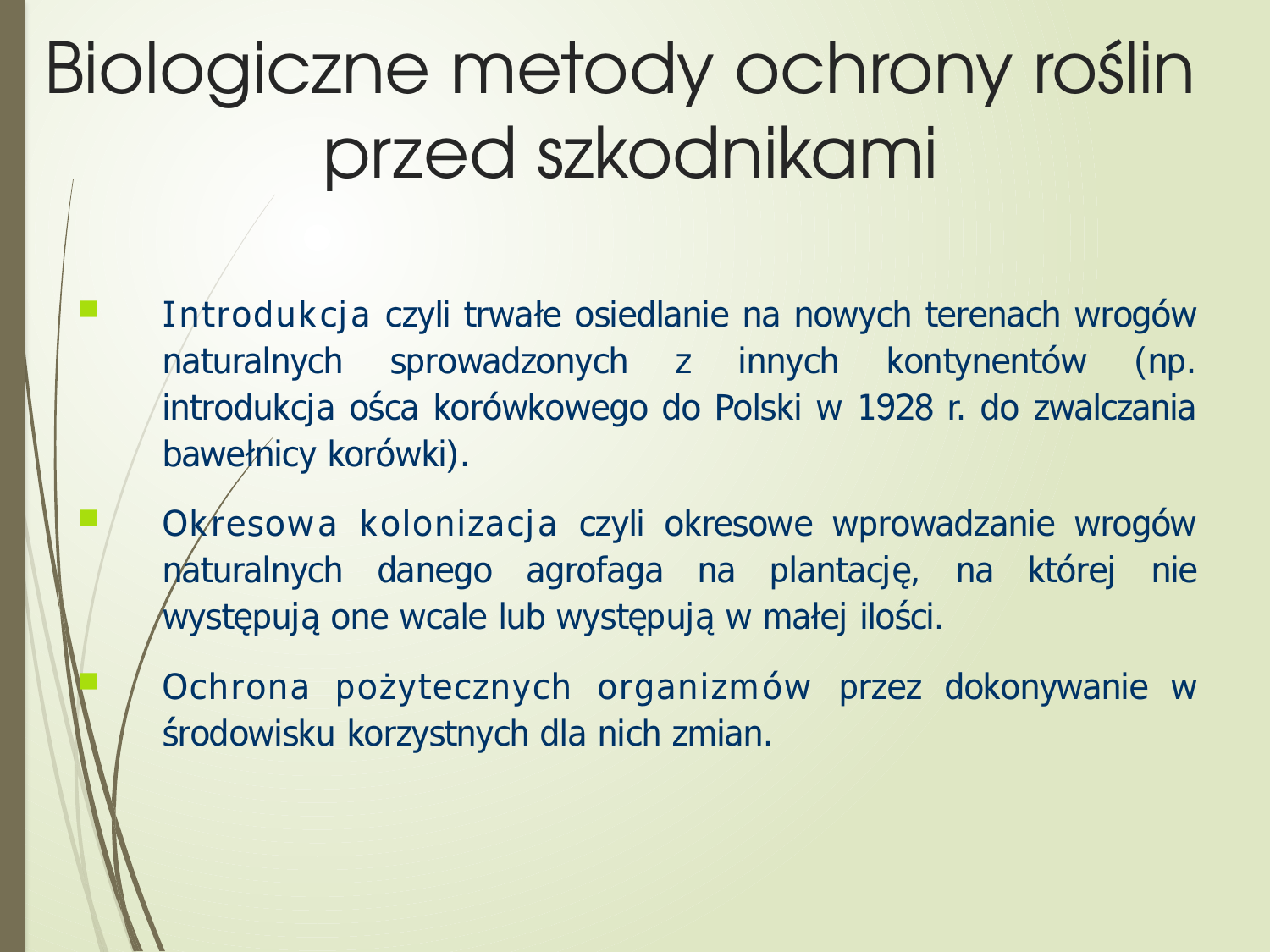

Biologiczne metody ochrony roślin przed szkodnikami
Introdukcja czyli trwałe osiedlanie na nowych terenach wrogów naturalnych   sprowadzonych   z   innych   kontynentów   (np. introdukcja ośca korówkowego do Polski w 1928 r. do zwalczania bawełnicy korówki).
Okresowa kolonizacja czyli okresowe wprowadzanie wrogów naturalnych  danego  agrofaga  na  plantację,  na  której  nie występują one wcale lub występują w małej ilości.
Ochrona  pożytecznych  organizmów  przez  dokonywanie  w środowisku korzystnych dla nich zmian.